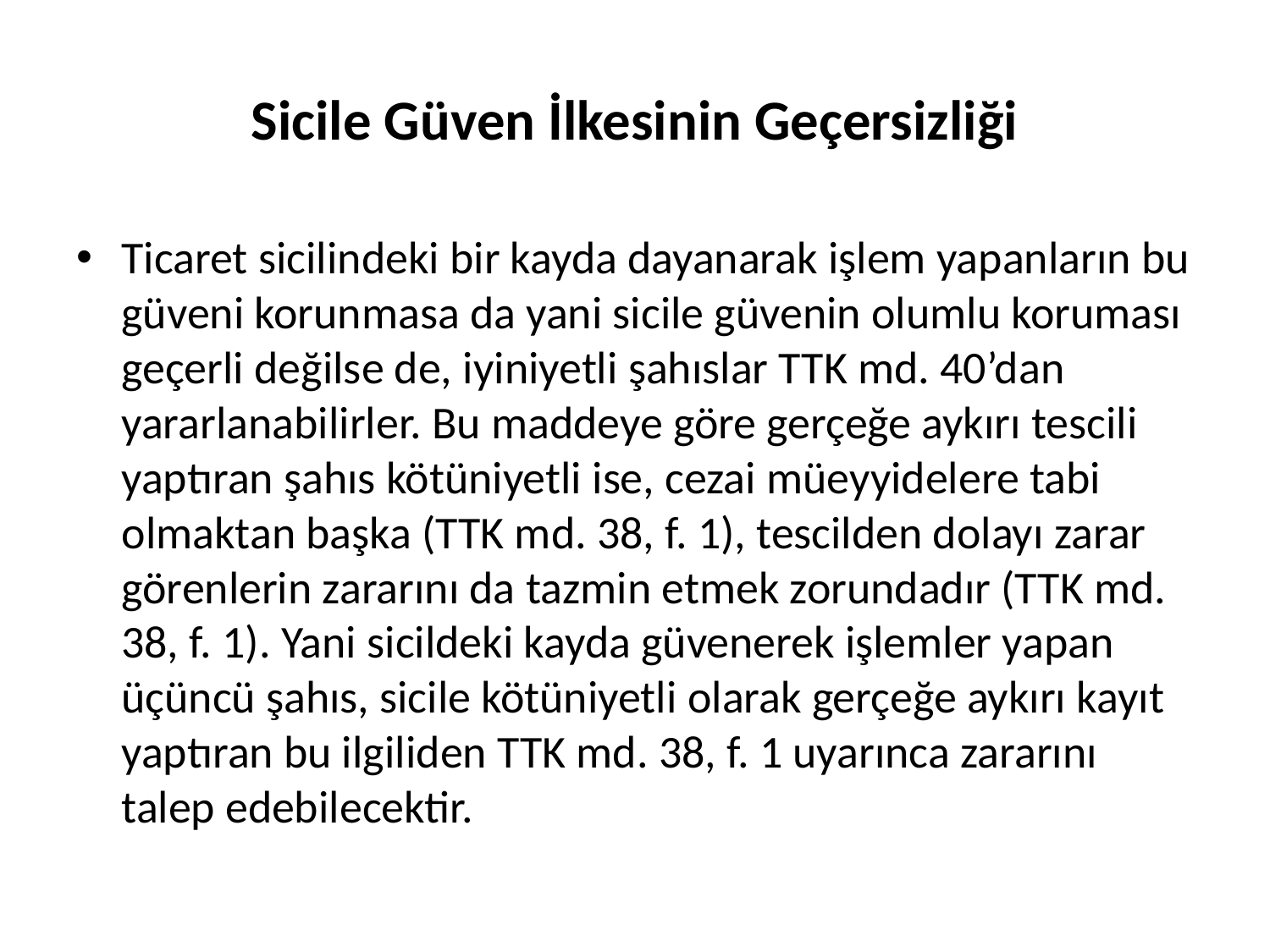

# Sicile Güven İlkesinin Geçersizliği
Ticaret sicilindeki bir kayda dayanarak işlem yapanların bu güveni korunmasa da yani sicile güvenin olumlu koruması geçerli değilse de, iyiniyetli şahıslar TTK md. 40’dan yararlanabilirler. Bu maddeye göre gerçeğe aykırı tescili yaptıran şahıs kötüniyetli ise, cezai müeyyidelere tabi olmaktan başka (TTK md. 38, f. 1), tescilden dolayı zarar görenlerin zararını da tazmin etmek zorundadır (TTK md. 38, f. 1). Yani sicildeki kayda güvenerek işlemler yapan üçüncü şahıs, sicile kötüniyetli olarak gerçeğe aykırı kayıt yaptıran bu ilgiliden TTK md. 38, f. 1 uyarınca zararını talep edebilecektir.